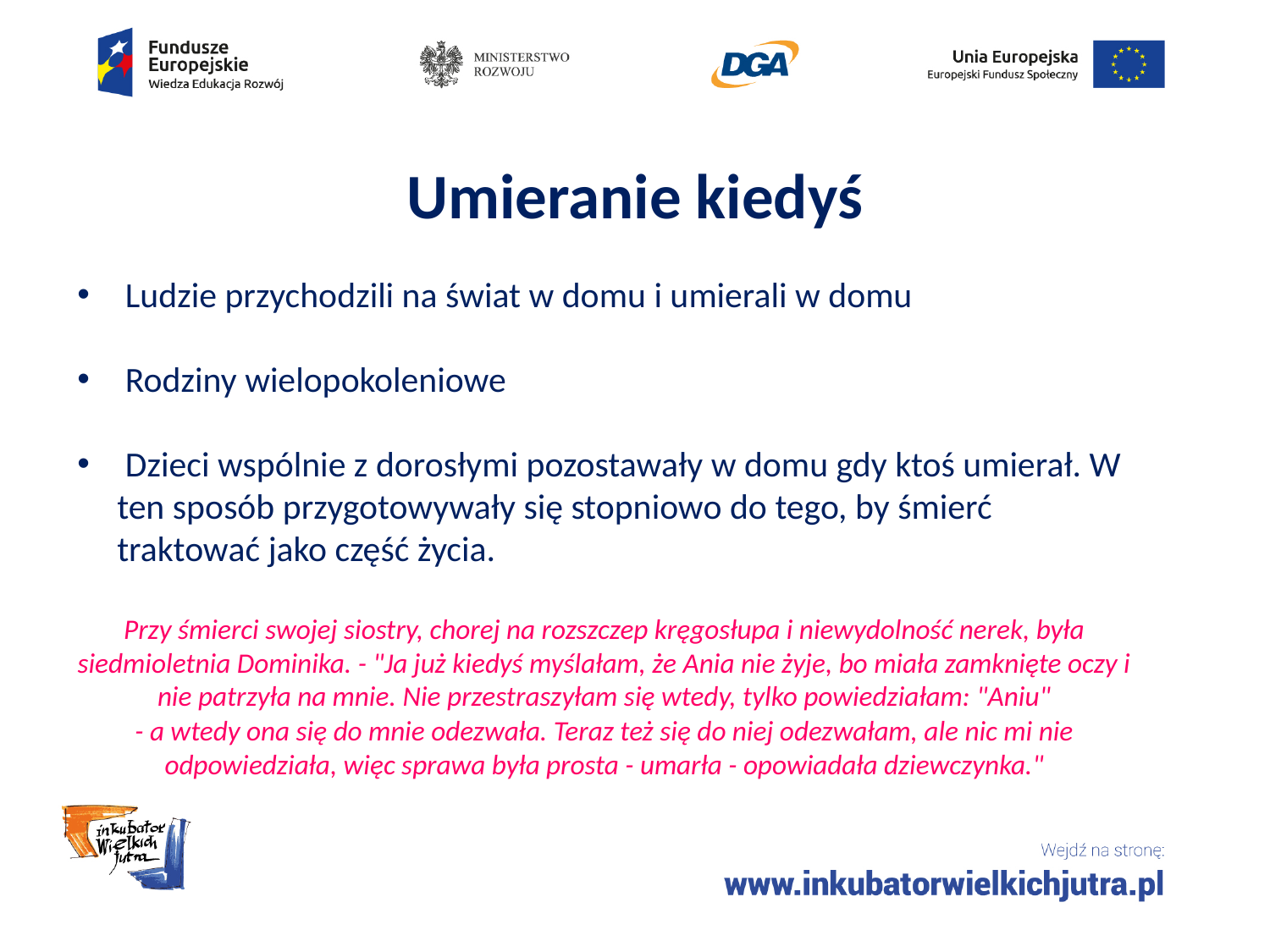

# Umieranie kiedyś
 Ludzie przychodzili na świat w domu i umierali w domu

 Rodziny wielopokoleniowe

 Dzieci wspólnie z dorosłymi pozostawały w domu gdy ktoś umierał. W ten sposób przygotowywały się stopniowo do tego, by śmierć traktować jako część życia.

Przy śmierci swojej siostry, chorej na rozszczep kręgosłupa i niewydolność nerek, była siedmioletnia Dominika. - "Ja już kiedyś myślałam, że Ania nie żyje, bo miała zamknięte oczy i nie patrzyła na mnie. Nie przestraszyłam się wtedy, tylko powiedziałam: "Aniu"
- a wtedy ona się do mnie odezwała. Teraz też się do niej odezwałam, ale nic mi nie odpowiedziała, więc sprawa była prosta - umarła - opowiadała dziewczynka."